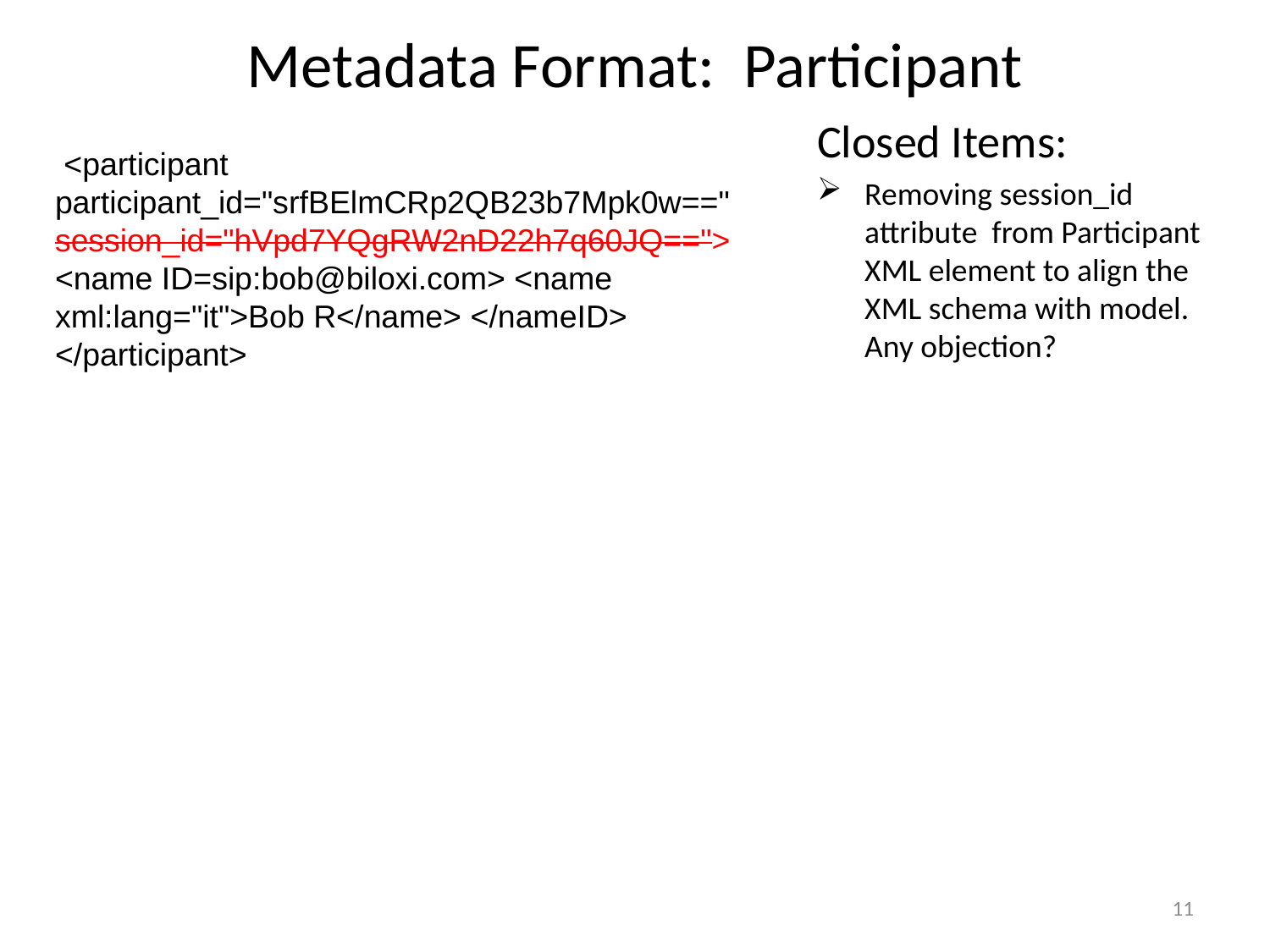

# Metadata Format:  Participant
Closed Items:
Removing session_id attribute  from Participant XML element to align the XML schema with model.  Any objection?

 <participant participant_id="srfBElmCRp2QB23b7Mpk0w==" session_id="hVpd7YQgRW2nD22h7q60JQ=="> <name ID=sip:bob@biloxi.com> <name xml:lang="it">Bob R</name> </nameID>
</participant>

11